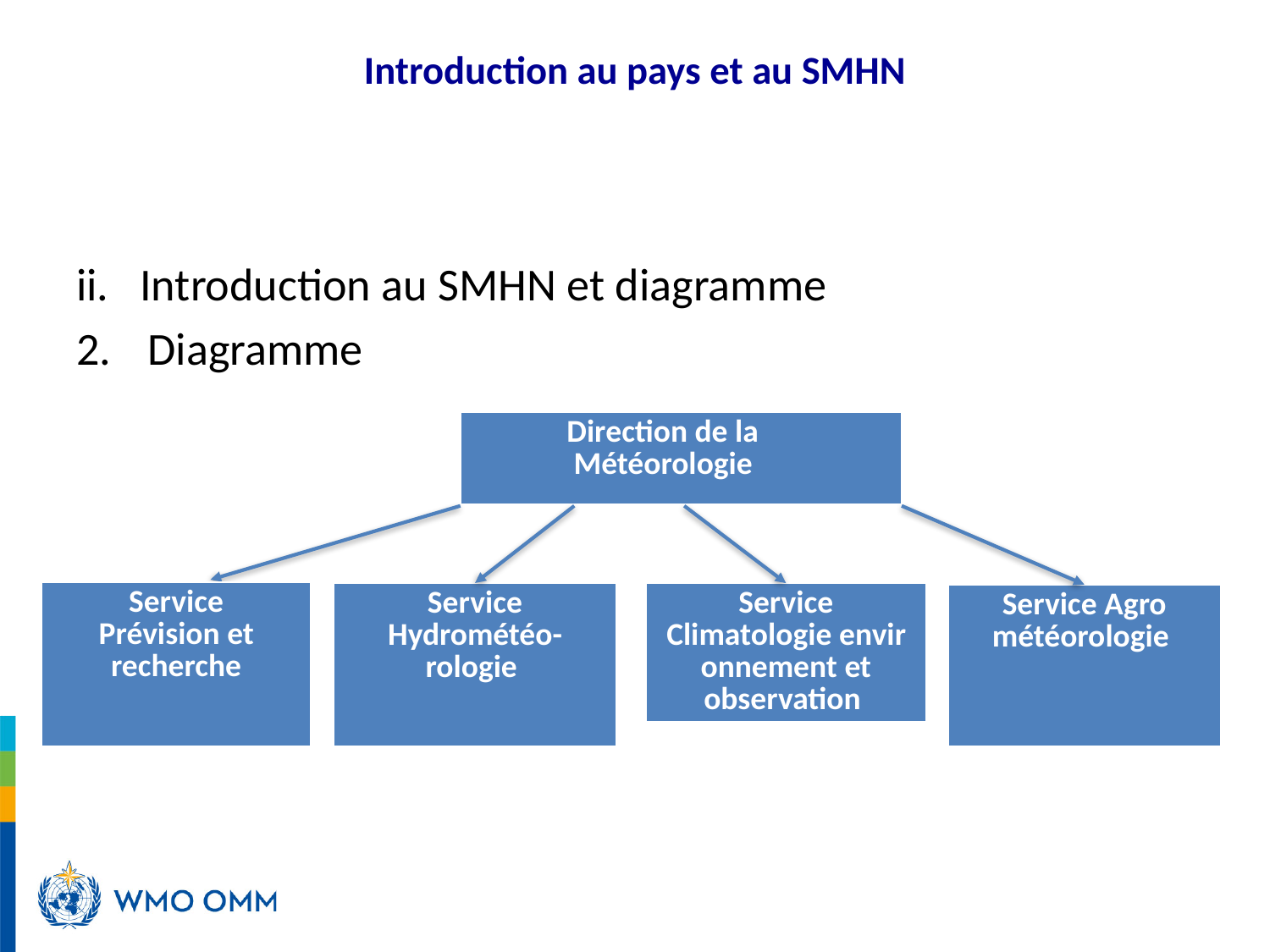

# Introduction au pays et au SMHN

ii.   Introduction au SMHN et diagramme
Diagramme

| Direction de la Météorologie |
| --- |
| Service Prévision et recherche |
| --- |
| Service Hydrométéo-rologie |
| --- |
| Service Climatologie environnement et observation |
| --- |
| Service Agro météorologie |
| --- |